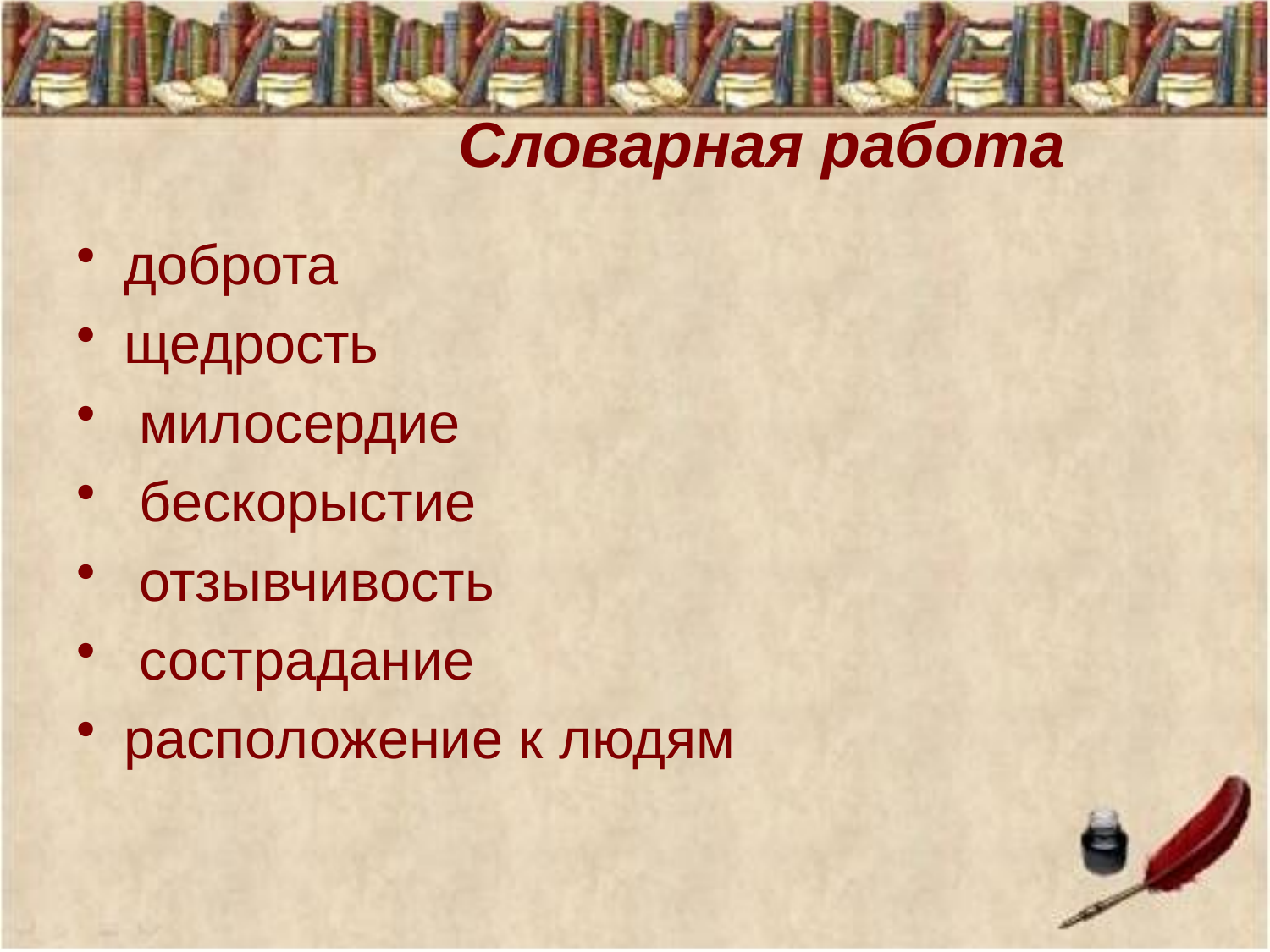

# Словарная работа
доброта
щедрость
 милосердие
 бескорыстие
 отзывчивость
 сострадание
расположение к людям